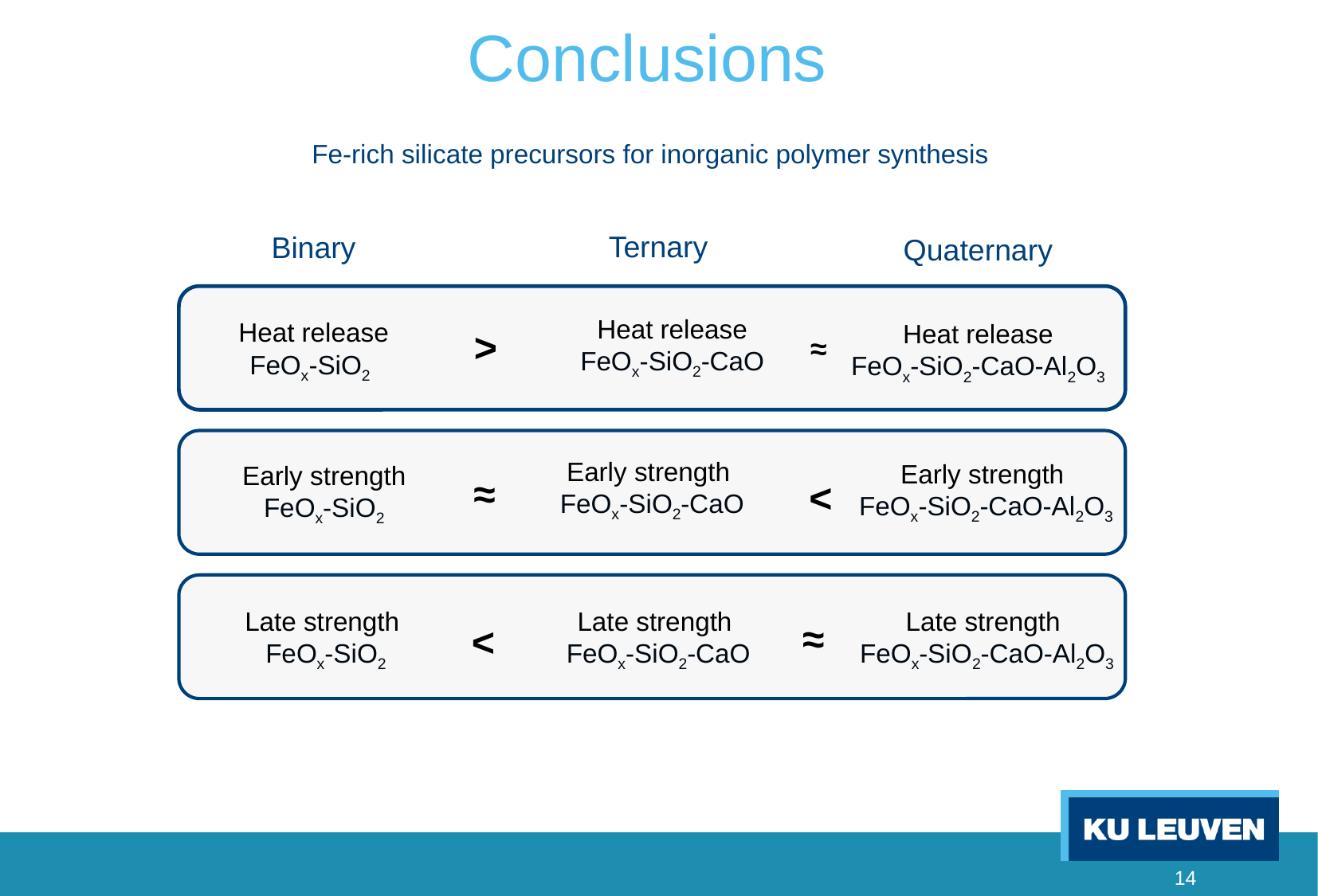

# Conclusions
Fe-rich silicate precursors for inorganic polymer synthesis
Ternary
Binary
Quaternary

Heat release
FeOx-SiO2-CaO
Heat release
FeOx-SiO2
Heat release
FeOx-SiO2-CaO-Al2O3
>
≈

Early strength
FeOx-SiO2-CaO

Early strength
FeOx-SiO2-CaO-Al2O3

Early strength
FeOx-SiO2

≈
<

Late strength
FeOx-SiO2-CaO

Late strength
FeOx-SiO2

Late strength
FeOx-SiO2-CaO-Al2O3
≈
<
14